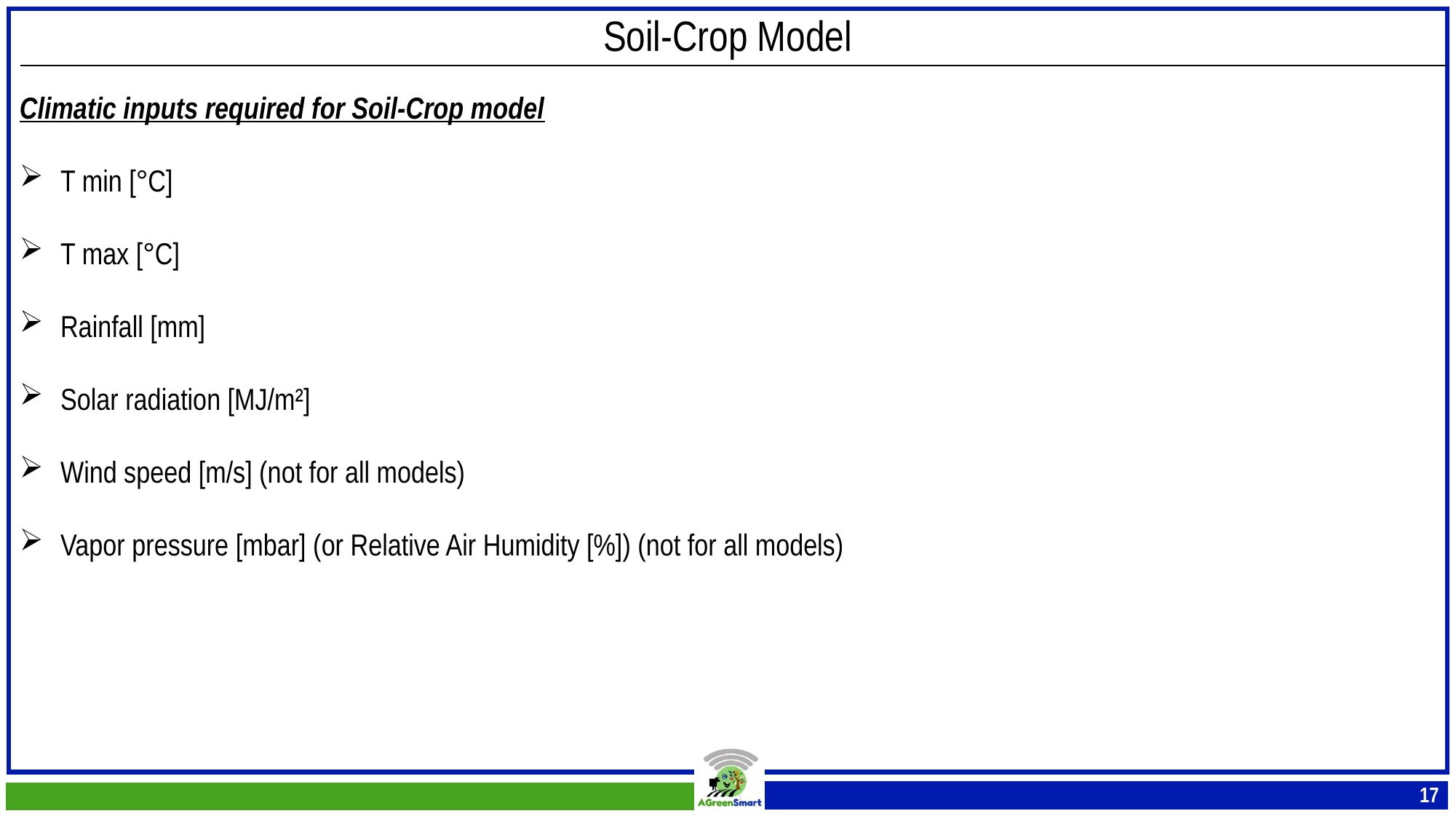

Soil-Crop Model
Climatic inputs required for Soil-Crop model

T min [°C]

T max [°C]

Rainfall [mm]

Solar radiation [MJ/m²]

Wind speed [m/s] (not for all models)

Vapor pressure [mbar] (or Relative Air Humidity [%]) (not for all models)

17